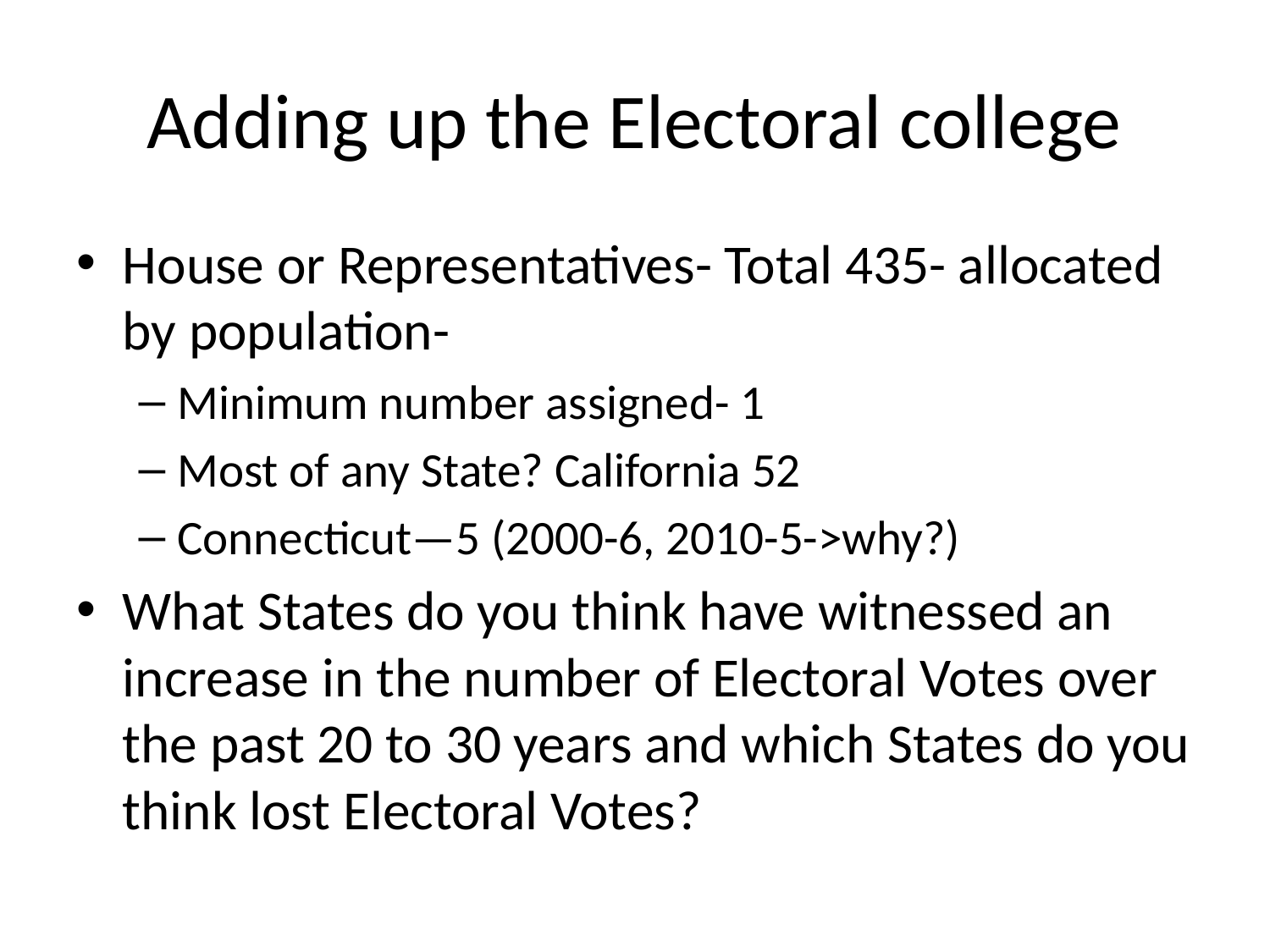

# Adding up the Electoral college
House or Representatives- Total 435- allocated by population-
Minimum number assigned- 1
Most of any State? California 52
Connecticut—5 (2000-6, 2010-5->why?)
What States do you think have witnessed an increase in the number of Electoral Votes over the past 20 to 30 years and which States do you think lost Electoral Votes?